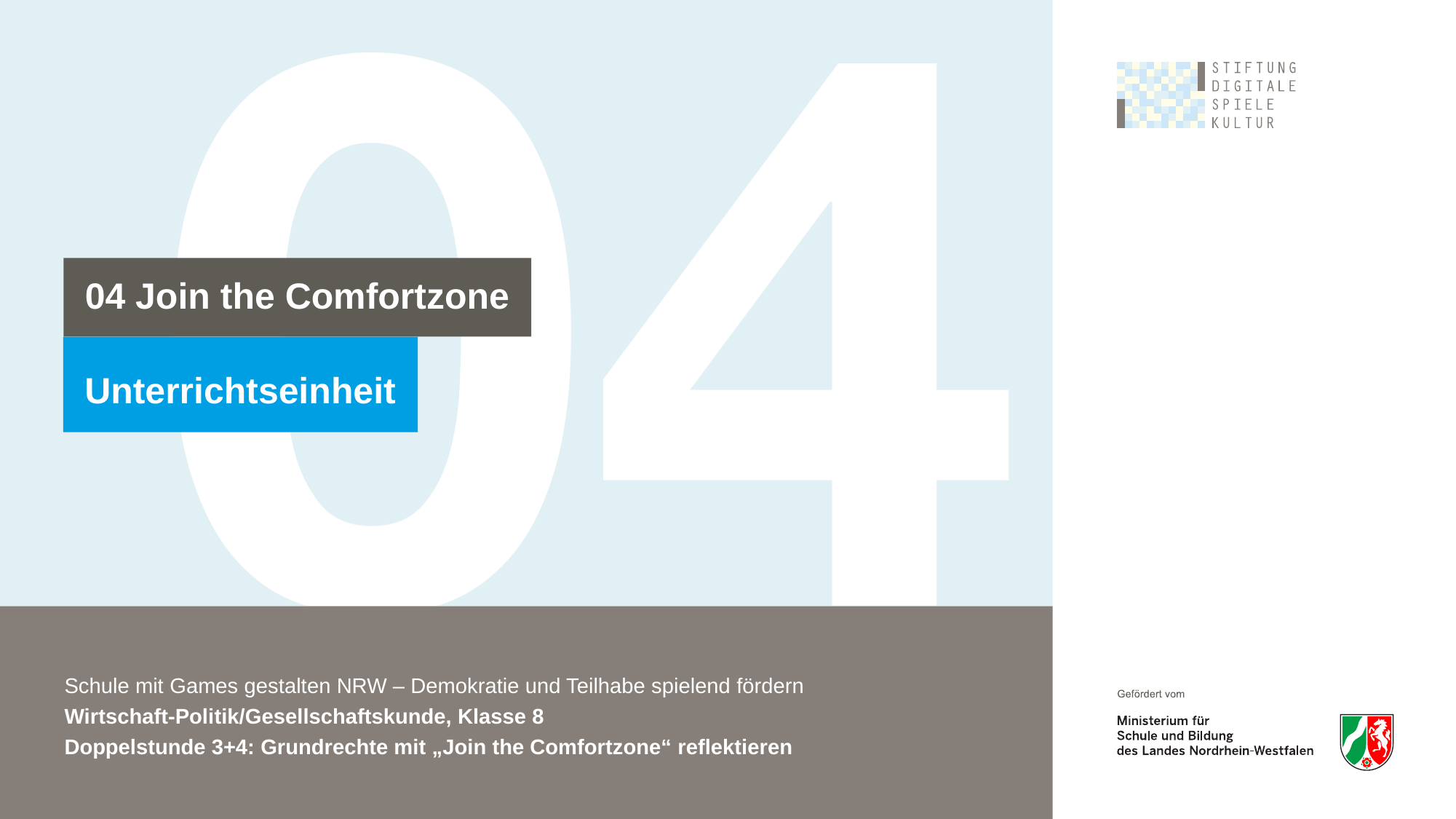

Schule mit Games gestalten NRW – Demokratie und Teilhabe spielend fördern
Wirtschaft-Politik/Gesellschaftskunde, Klasse 8
Doppelstunde 3+4: Grundrechte mit „Join the Comfortzone“ reflektieren